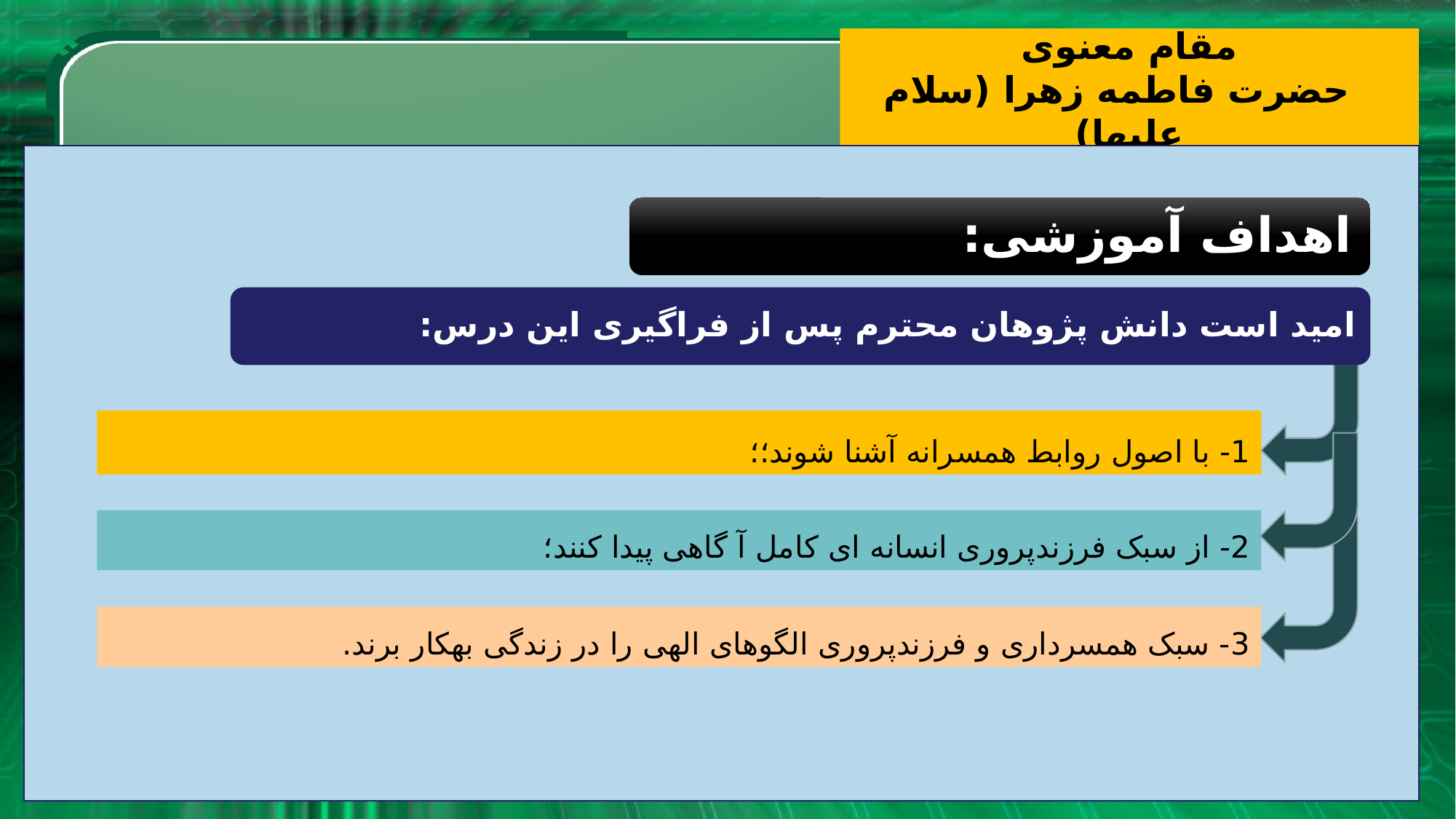

# مقام معنوی حضرت فاطمه زهرا (سلام علیها)

اهداف آموزشی:
امید است دانش پژوهان محترم پس از فراگیری این درس:

1- با اصول روابط همسرانه آشنا شوند؛؛

2- از سبک فرزندپروری انسانه ای کامل آ گاهی پیدا کنند؛

3- سبک همسرداری و فرزندپروری الگوهای الهی را در زندگی بهکار برند.